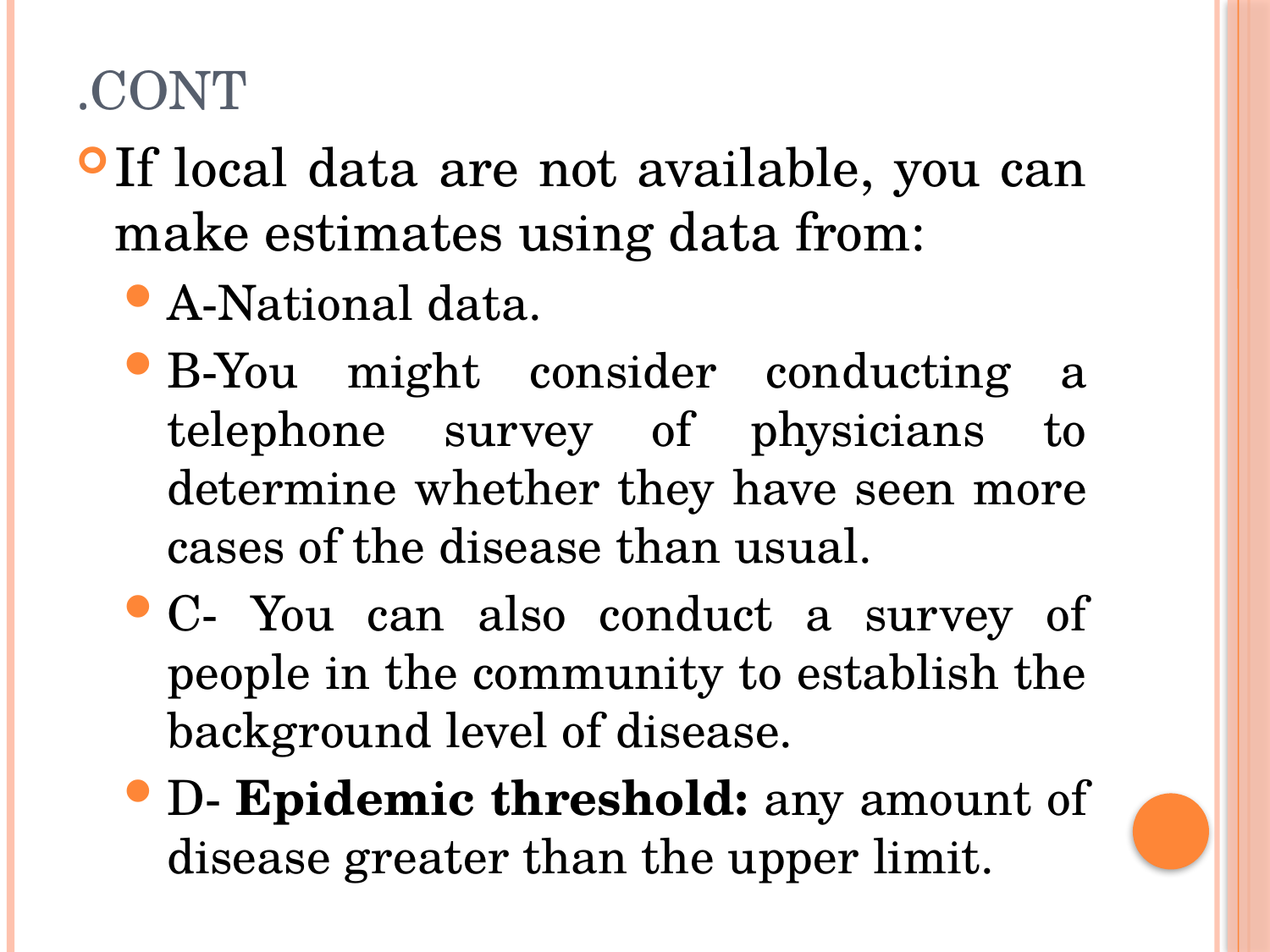

# Cont.
If local data are not available, you can make estimates using data from:
A-National data.
B-You might consider conducting a telephone survey of physicians to determine whether they have seen more cases of the disease than usual.
C- You can also conduct a survey of people in the community to establish the background level of disease.
D- Epidemic threshold: any amount of disease greater than the upper limit.